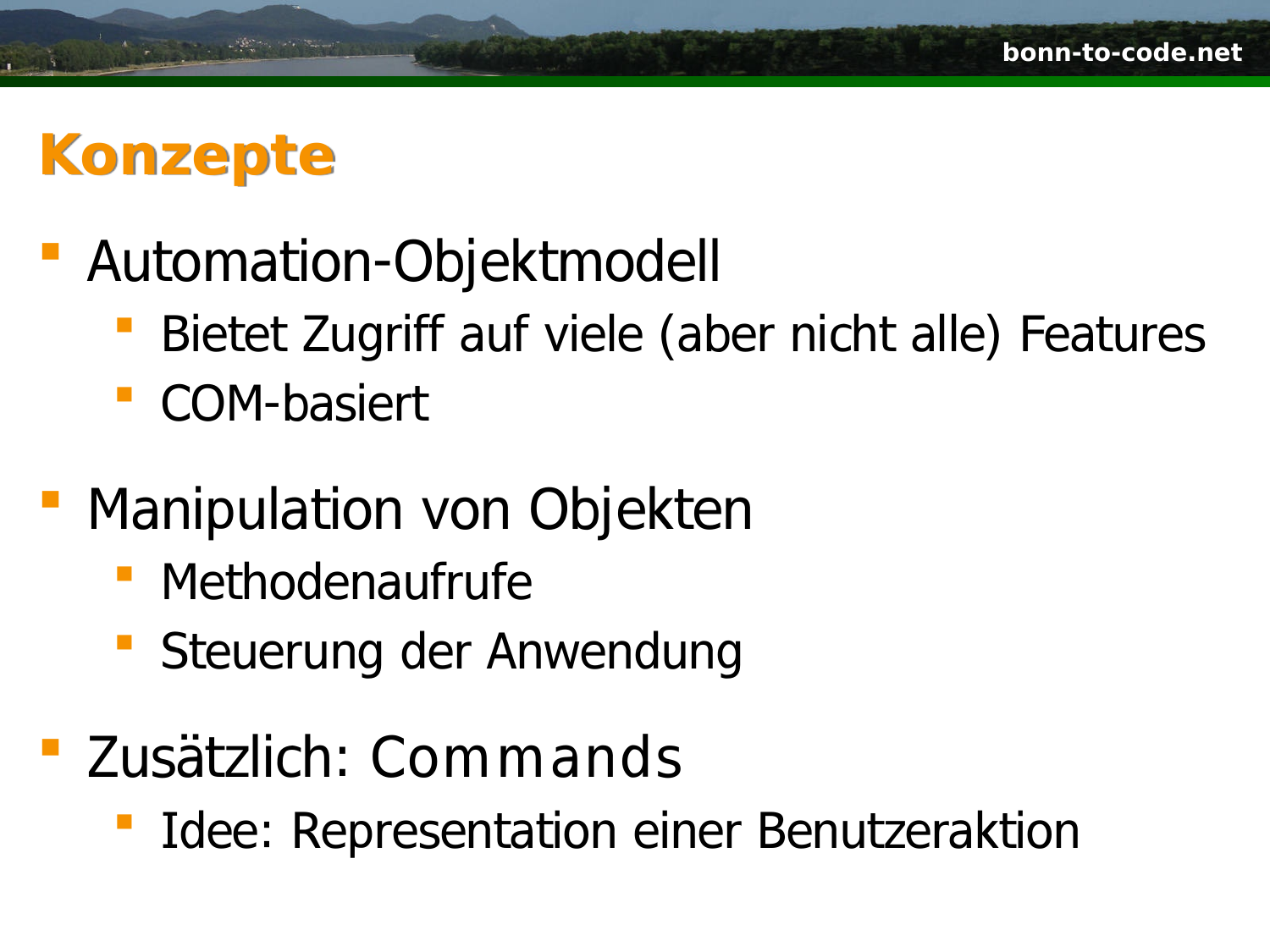

# Konzepte
Automation-Objektmodell
Bietet Zugriff auf viele (aber nicht alle) Features
COM-basiert
Manipulation von Objekten
Methodenaufrufe
Steuerung der Anwendung
Zusätzlich: Commands
Idee: Representation einer Benutzeraktion